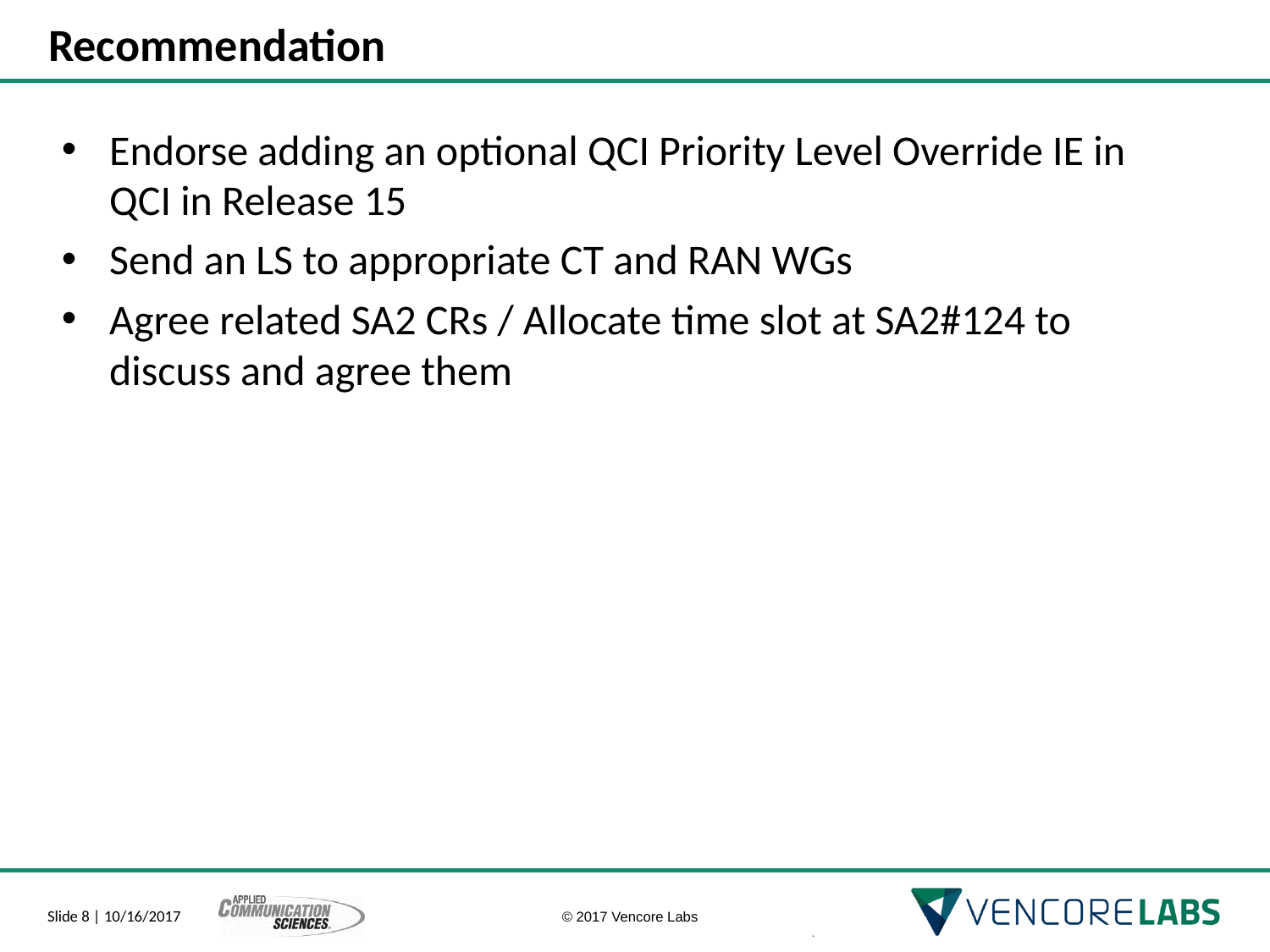

# Recommendation
Endorse adding an optional QCI Priority Level Override IE in QCI in Release 15
Send an LS to appropriate CT and RAN WGs
Agree related SA2 CRs / Allocate time slot at SA2#124 to discuss and agree them